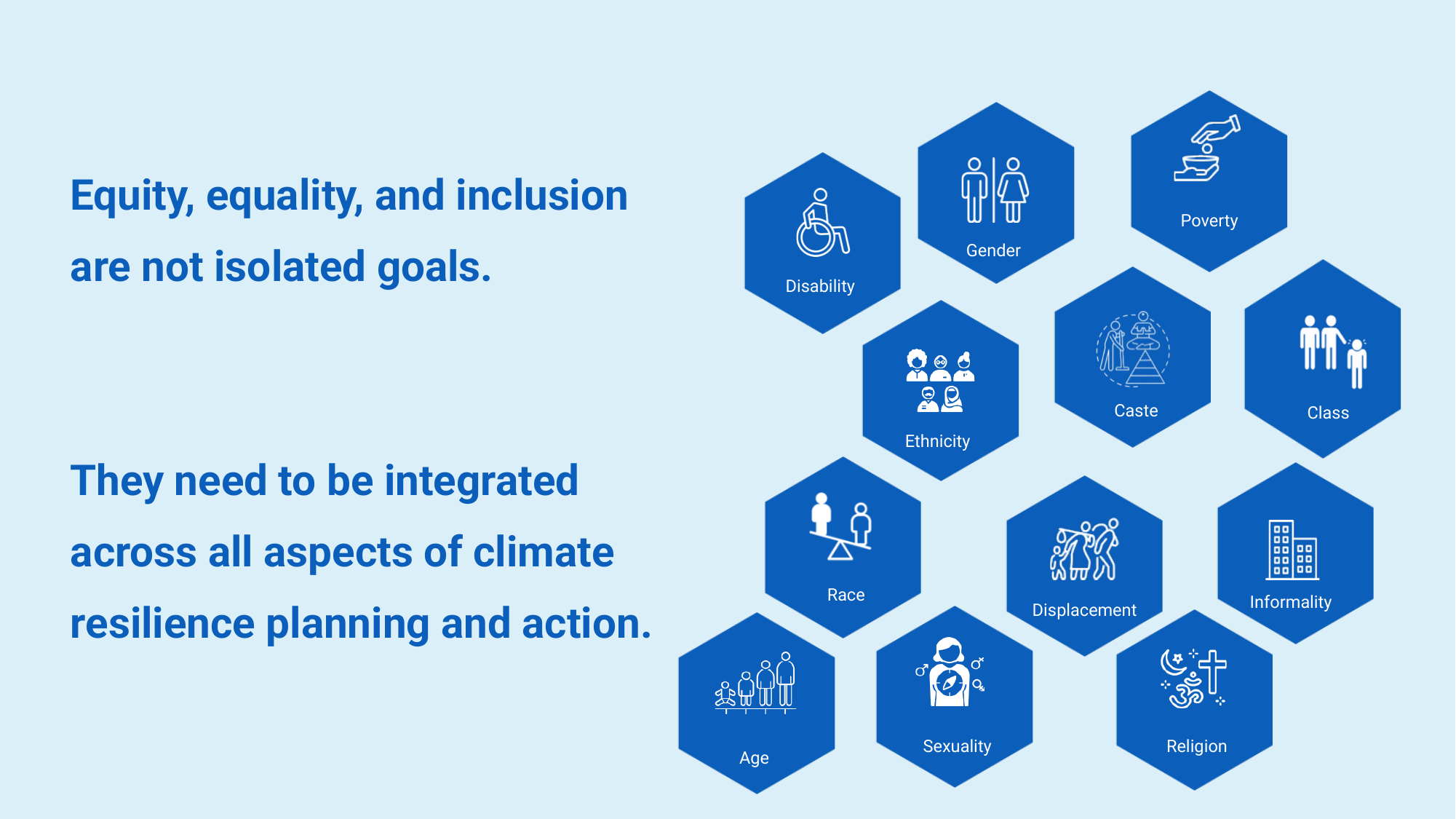

Equity, equality, and inclusion are not isolated goals.

They need to be integrated across all aspects of climate resilience planning and action.

Poverty
Gender

Disability

Caste
Class
Ethnicity

Race
Informality
Displacement

Religion
Sexuality
Age
92